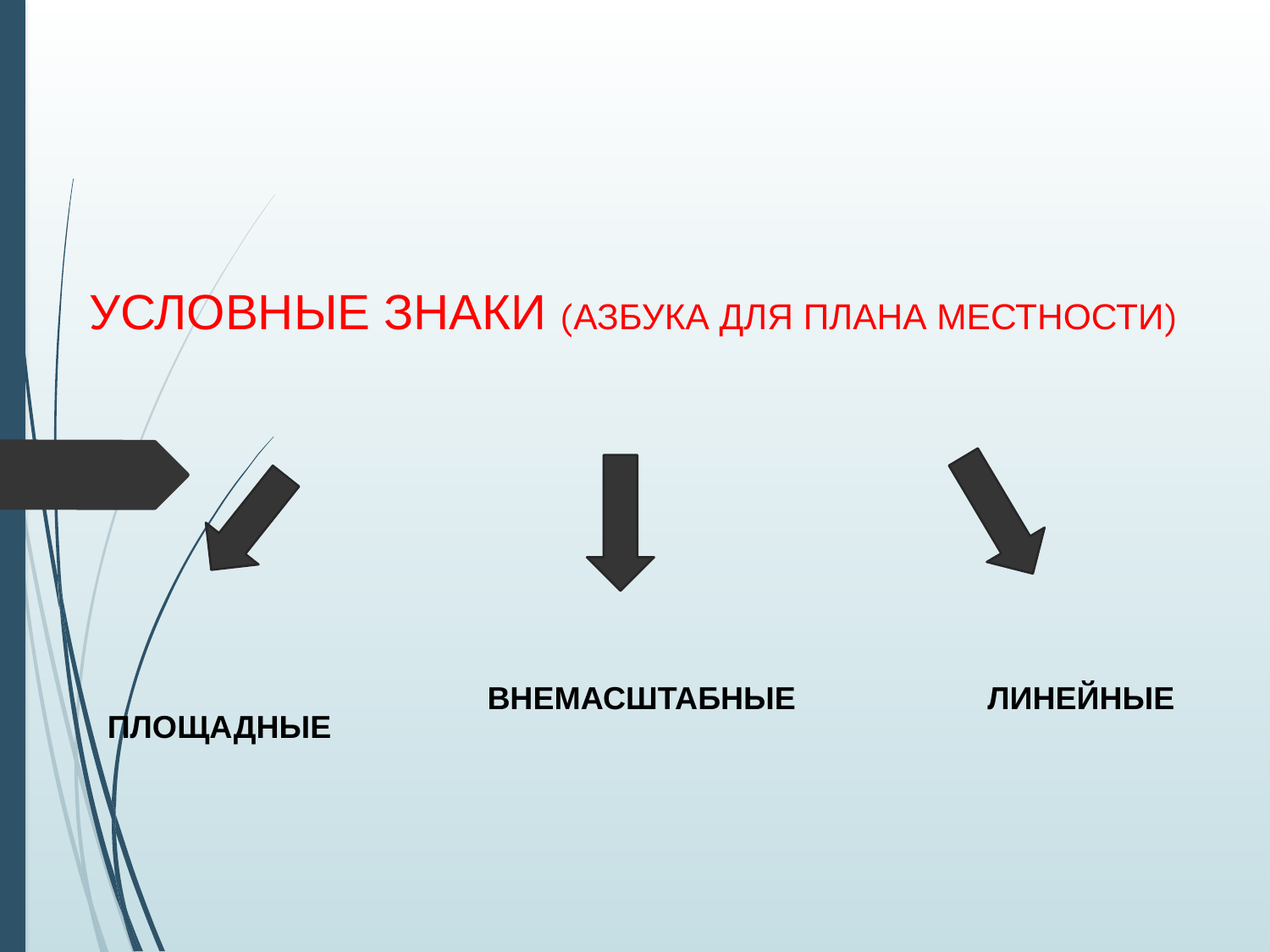

# УСЛОВНЫЕ ЗНАКИ (АЗБУКА ДЛЯ ПЛАНА МЕСТНОСТИ)

ВНЕМАСШТАБНЫЕ
ЛИНЕЙНЫЕ
ПЛОЩАДНЫЕ